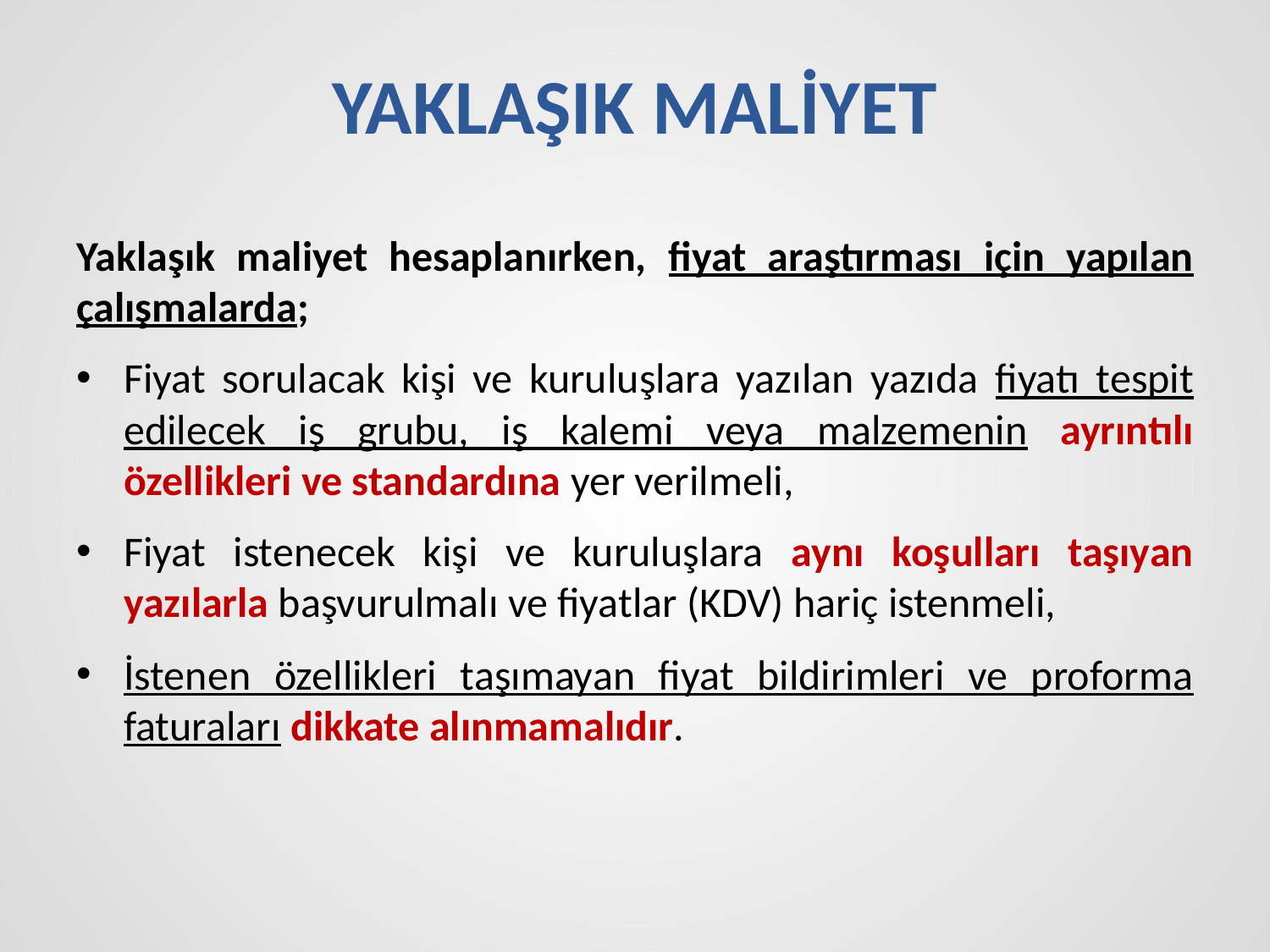

# YAKLAŞIK MALİYET
Yaklaşık maliyet hesaplanırken, fiyat araştırması için yapılan çalışmalarda;
Fiyat sorulacak kişi ve kuruluşlara yazılan yazıda fiyatı tespit edilecek iş grubu, iş kalemi veya malzemenin ayrıntılı özellikleri ve standardına yer verilmeli,
Fiyat istenecek kişi ve kuruluşlara aynı koşulları taşıyan yazılarla başvurulmalı ve fiyatlar (KDV) hariç istenmeli,
İstenen özellikleri taşımayan fiyat bildirimleri ve proforma faturaları dikkate alınmamalıdır.